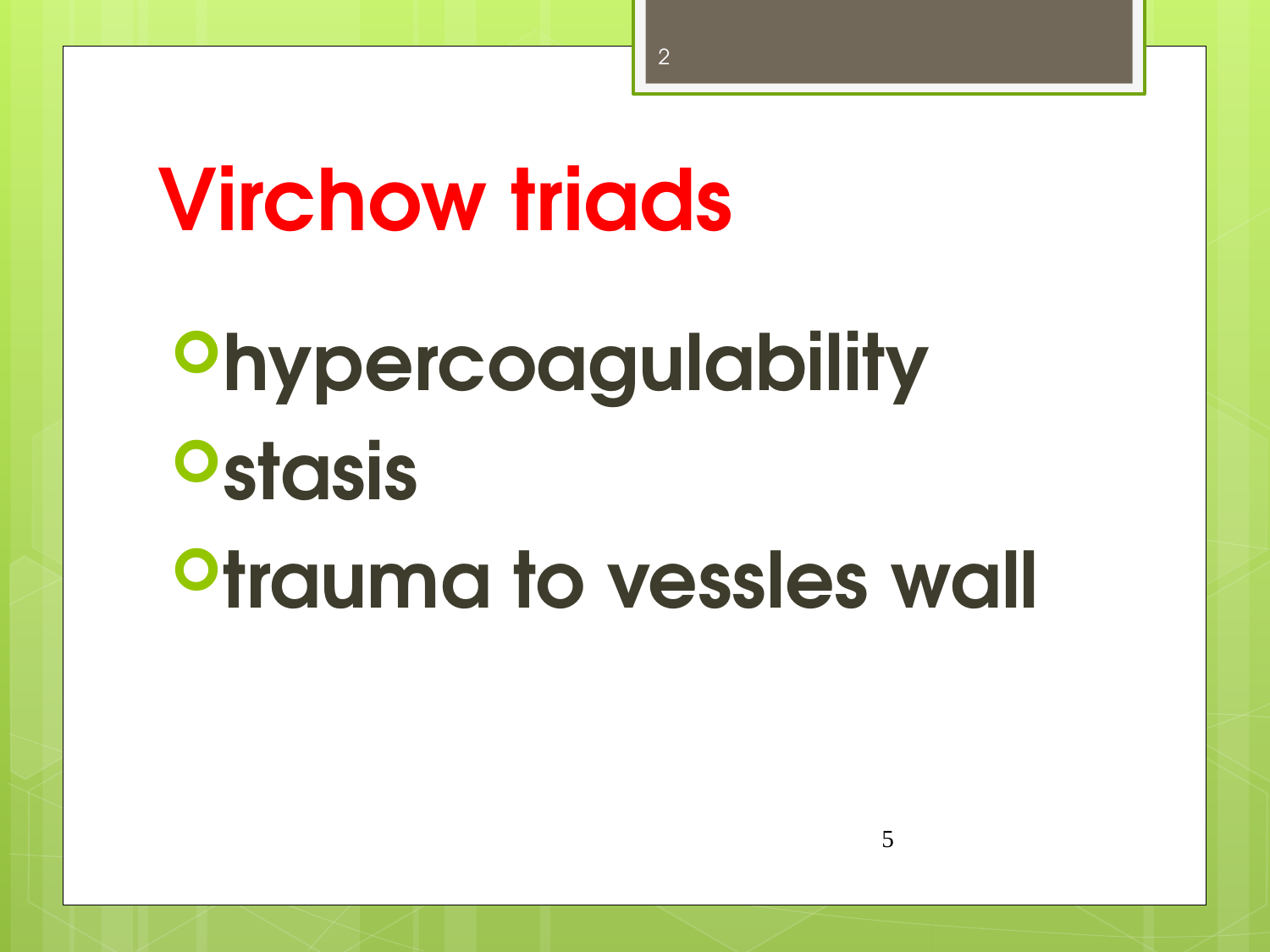

2
# Virchow triads
hypercoagulability
stasis
trauma to vessles wall

5